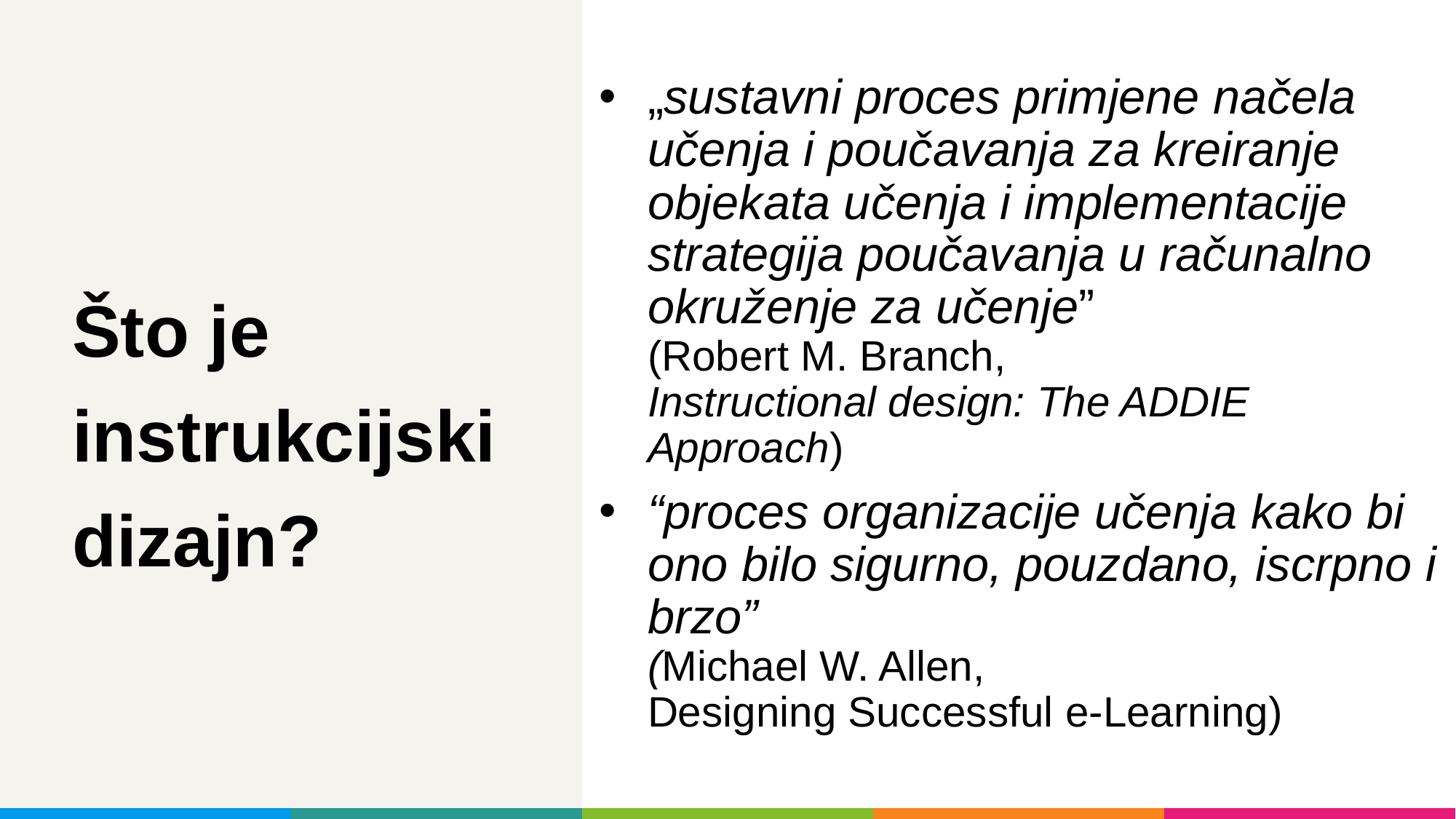

„sustavni proces primjene načela učenja i poučavanja za kreiranje objekata učenja i implementacije strategija poučavanja u računalno okruženje za učenje”
(Robert M. Branch,
Instructional design: The ADDIE Approach)
“proces organizacije učenja kako bi ono bilo sigurno, pouzdano, iscrpno i brzo”
(Michael W. Allen,
Designing Successful e-Learning)
# Što je instrukcijski dizajn?